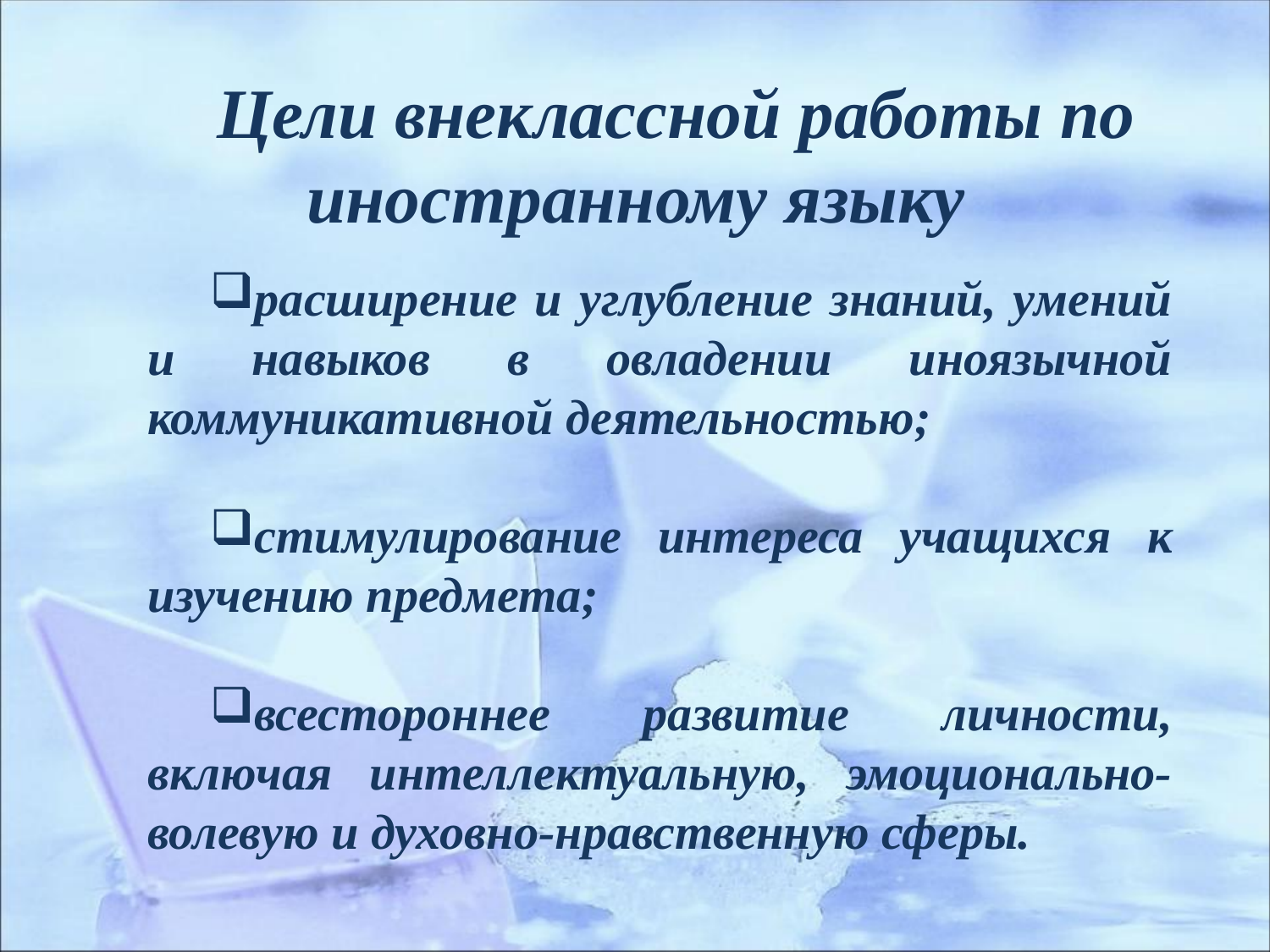

Цели внеклассной работы по иностранному языку

расширение и углубление знаний, умений и навыков в овладении иноязычной коммуникативной деятельностью;

стимулирование интереса учащихся к изучению предмета;

всестороннее развитие личности, включая интеллектуальную, эмоционально-волевую и духовно-нравственную сферы.